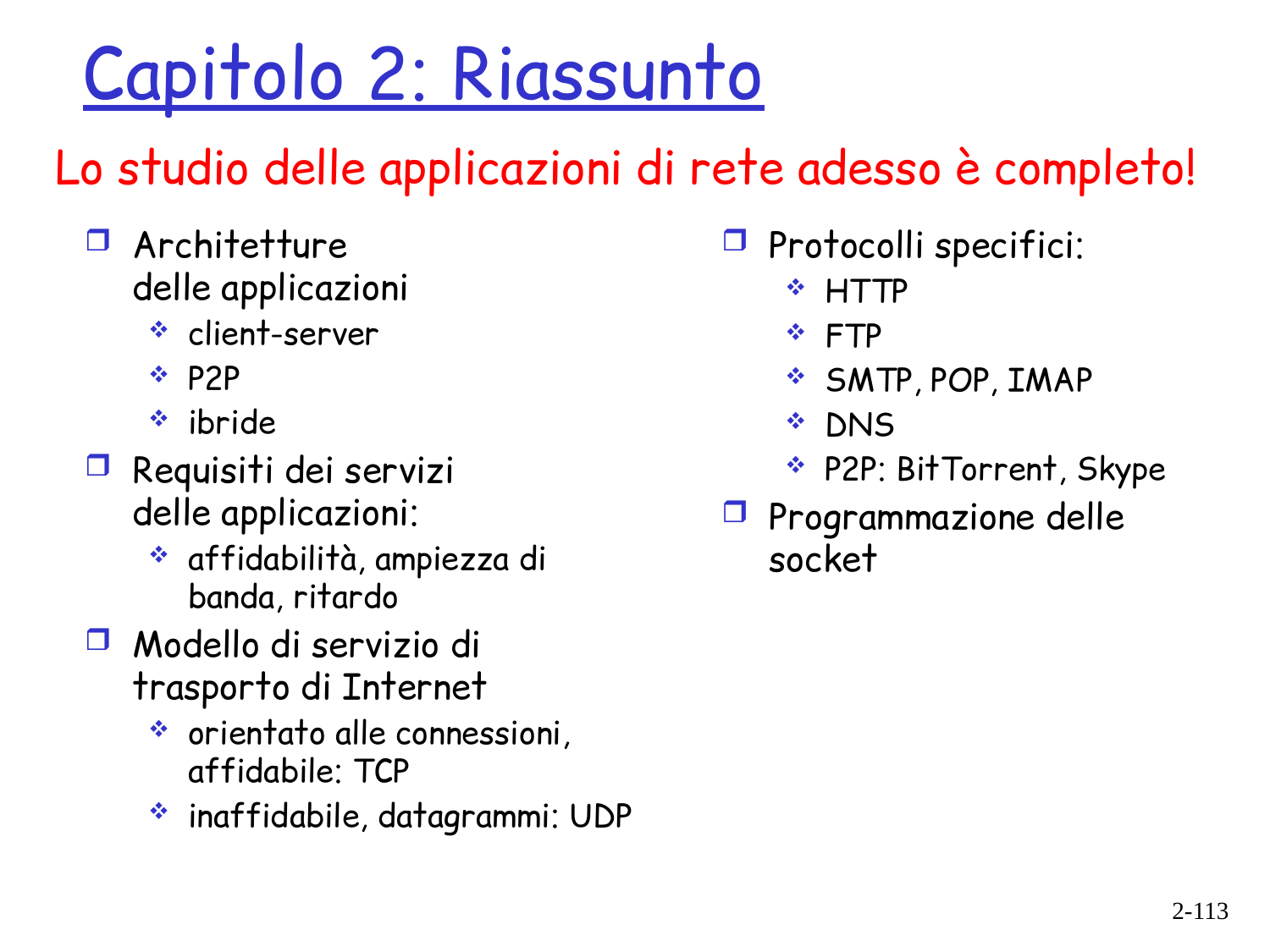

# Capitolo 2: Riassunto
Lo studio delle applicazioni di rete adesso è completo!
Architetture
delle applicazioni
client-server
P2P
ibride
Requisiti dei servizi
delle applicazioni:
affidabilità, ampiezza di banda, ritardo
Modello di servizio di trasporto di Internet
orientato alle connessioni, affidabile: TCP
inaffidabile, datagrammi: UDP
Protocolli specifici:
HTTP
FTP
SMTP, POP, IMAP
DNS
P2P: BitTorrent, Skype
Programmazione delle socket
2-113